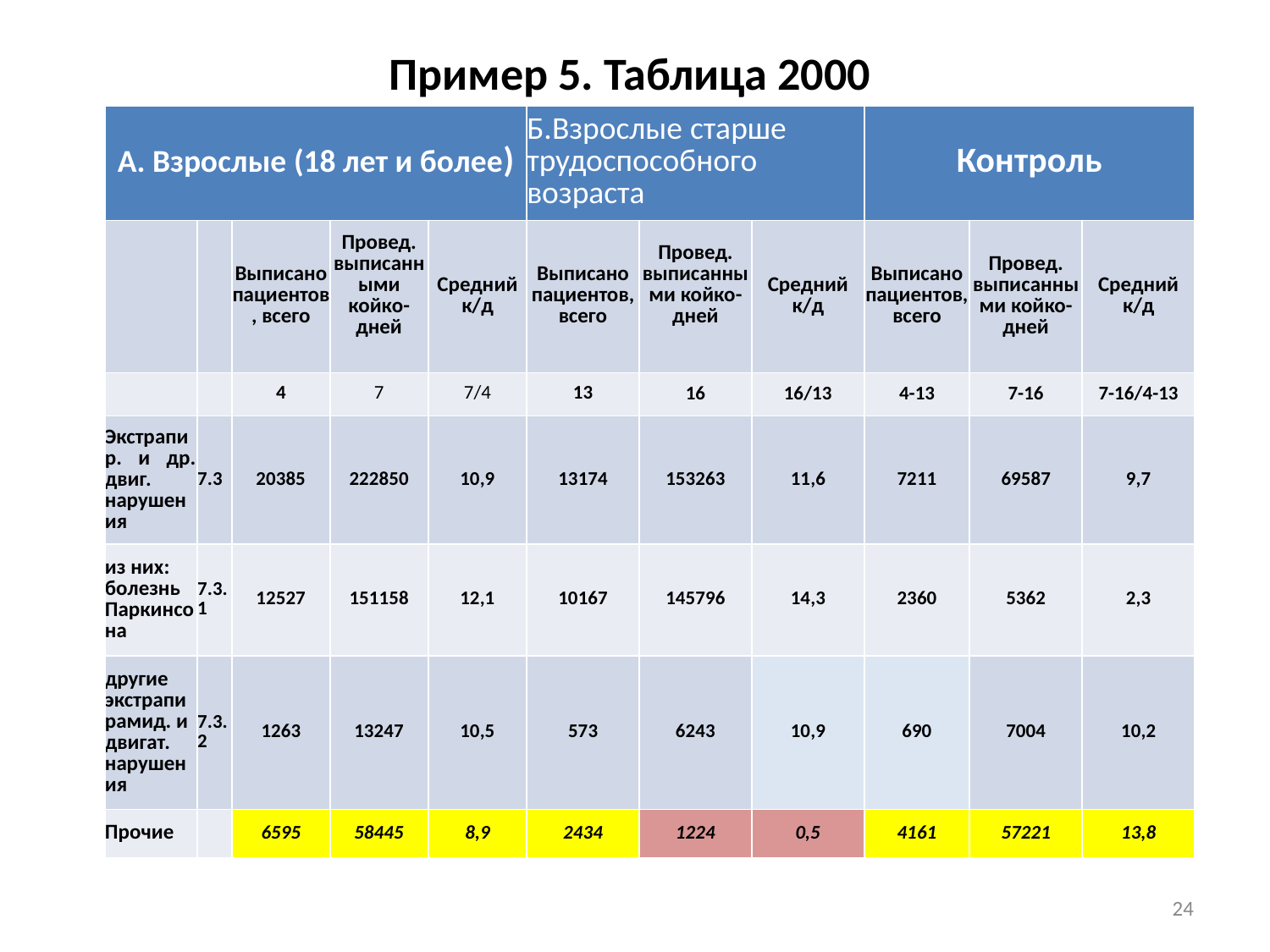

# Пример 5. Таблица 2000
| А. Взрослые (18 лет и более) |  |  |  |  | Б.Взрослые старше трудоспособного возраста |  |  | Контроль |  |  |
| --- | --- | --- | --- | --- | --- | --- | --- | --- | --- | --- |
|  |  | Выписано пациентов, всего | Провед. выписанными койко-дней | Средний к/д | Выписано пациентов, всего | Провед. выписанными койко-дней | Средний к/д | Выписано пациентов, всего | Провед. выписанными койко-дней | Средний к/д |
|  |  | 4 | 7 | 7/4 | 13 | 16 | 16/13 | 4-13 | 7-16 | 7-16/4-13 |
| Экстрапир. и др. двиг. нарушения | 7.3 | 20385 | 222850 | 10,9 | 13174 | 153263 | 11,6 | 7211 | 69587 | 9,7 |
| из них: болезнь Паркинсона | 7.3.1 | 12527 | 151158 | 12,1 | 10167 | 145796 | 14,3 | 2360 | 5362 | 2,3 |
| другие экстрапирамид. и двигат. нарушения | 7.3.2 | 1263 | 13247 | 10,5 | 573 | 6243 | 10,9 | 690 | 7004 | 10,2 |
| Прочие |  | 6595 | 58445 | 8,9 | 2434 | 1224 | 0,5 | 4161 | 57221 | 13,8 |
24